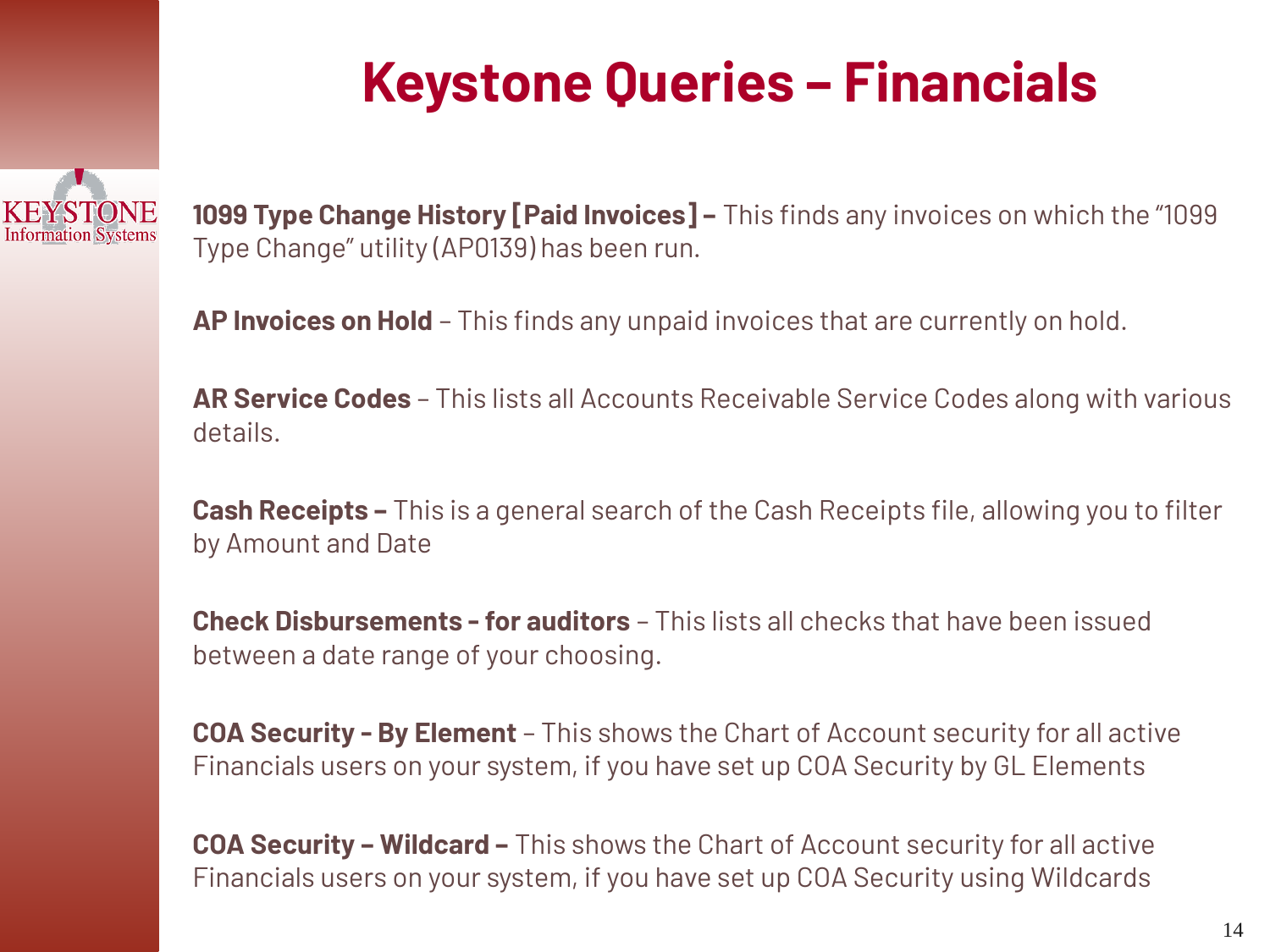

Keystone Queries – Financials
1099 Type Change History [Paid Invoices] – This finds any invoices on which the “1099 Type Change” utility (AP0139) has been run.
AP Invoices on Hold – This finds any unpaid invoices that are currently on hold.

AR Service Codes – This lists all Accounts Receivable Service Codes along with various details.

Cash Receipts – This is a general search of the Cash Receipts file, allowing you to filter by Amount and Date

Check Disbursements - for auditors – This lists all checks that have been issued between a date range of your choosing.

COA Security - By Element – This shows the Chart of Account security for all active Financials users on your system, if you have set up COA Security by GL Elements

COA Security – Wildcard – This shows the Chart of Account security for all active Financials users on your system, if you have set up COA Security using Wildcards
14